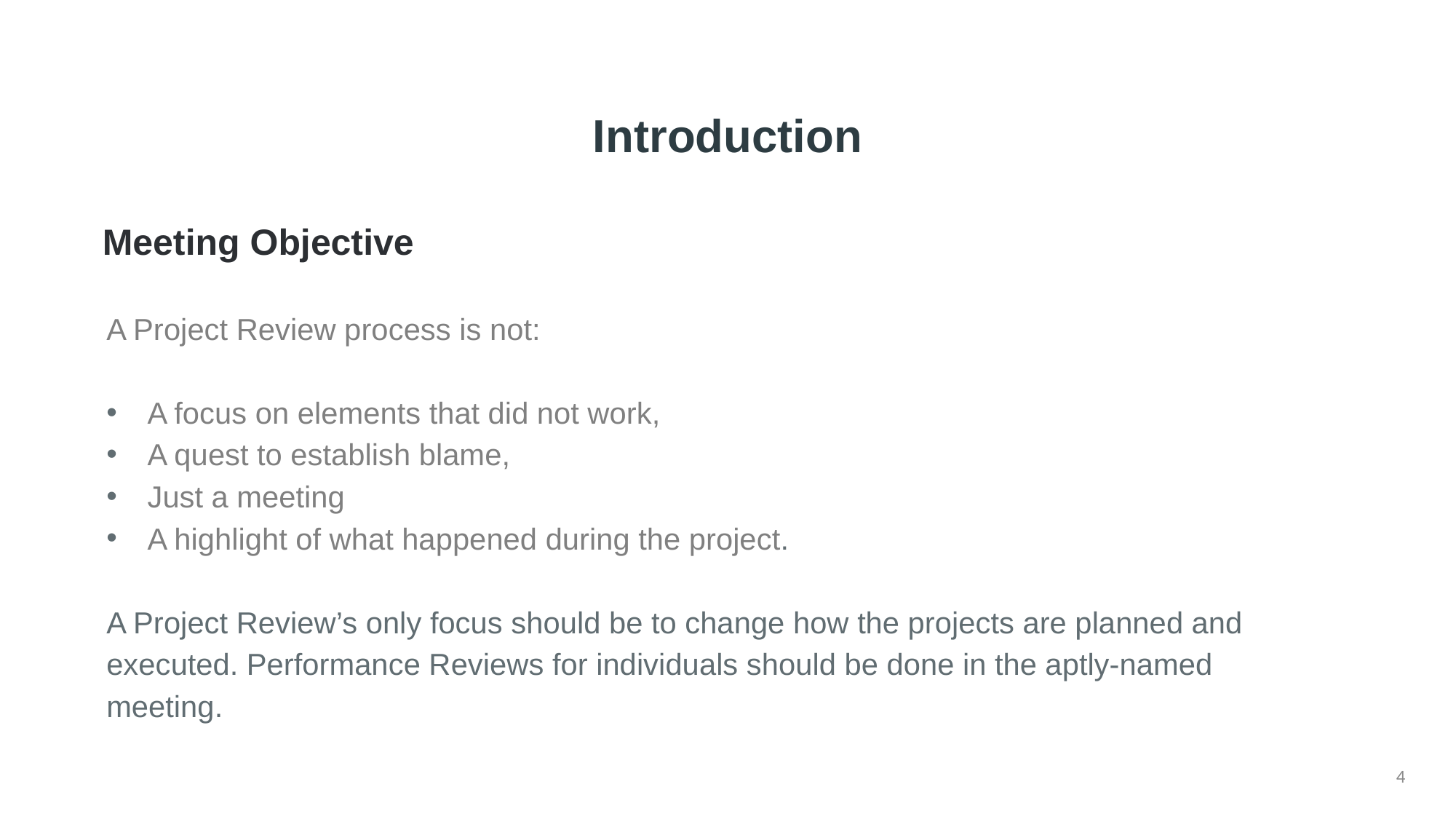

# Introduction

Meeting Objective
A Project Review process is not:

A focus on elements that did not work,
A quest to establish blame,
Just a meeting
A highlight of what happened during the project.

A Project Review’s only focus should be to change how the projects are planned and executed. Performance Reviews for individuals should be done in the aptly-named meeting.
4